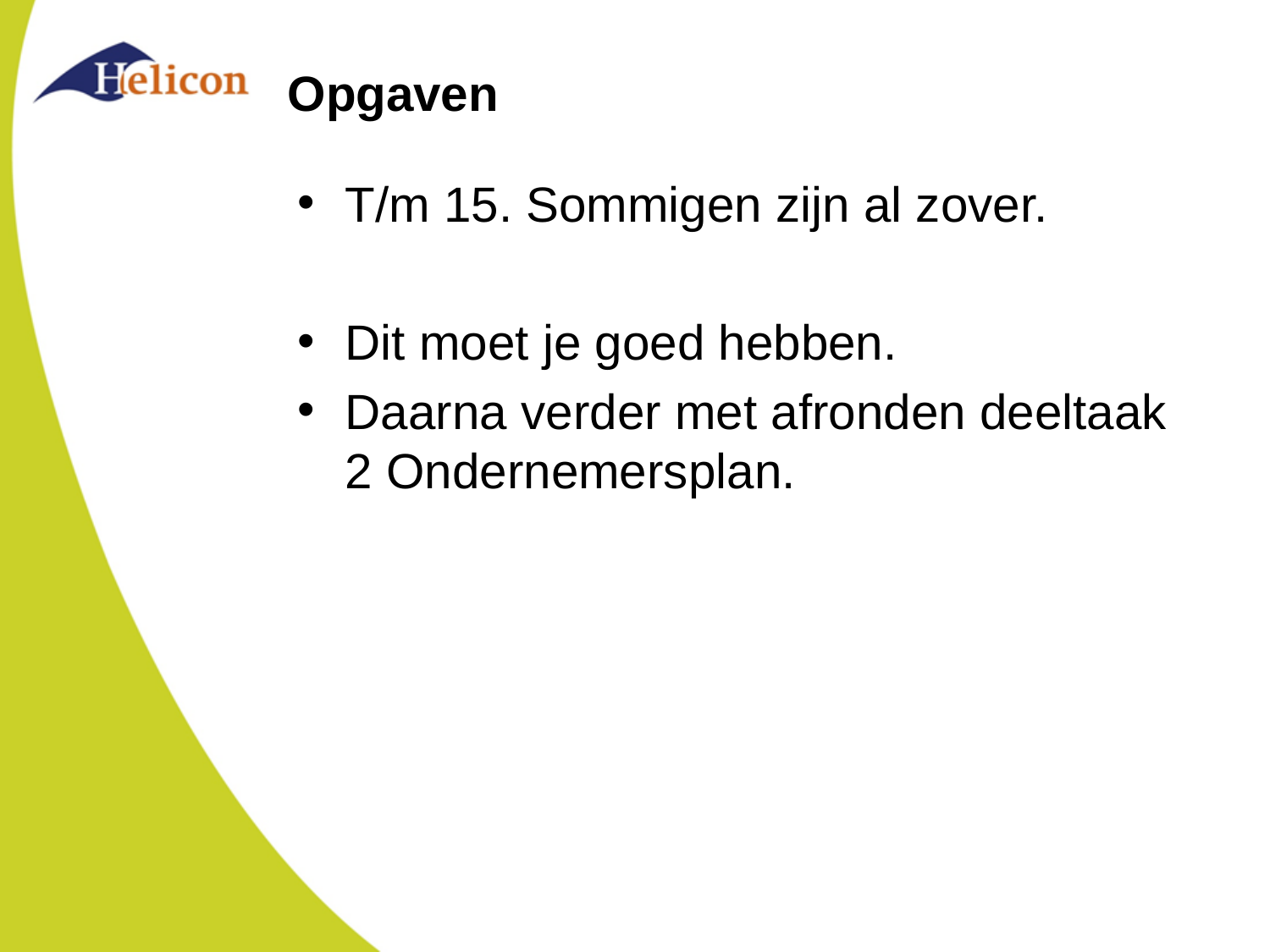

# Opgaven
T/m 15. Sommigen zijn al zover.

Dit moet je goed hebben.
Daarna verder met afronden deeltaak 2 Ondernemersplan.